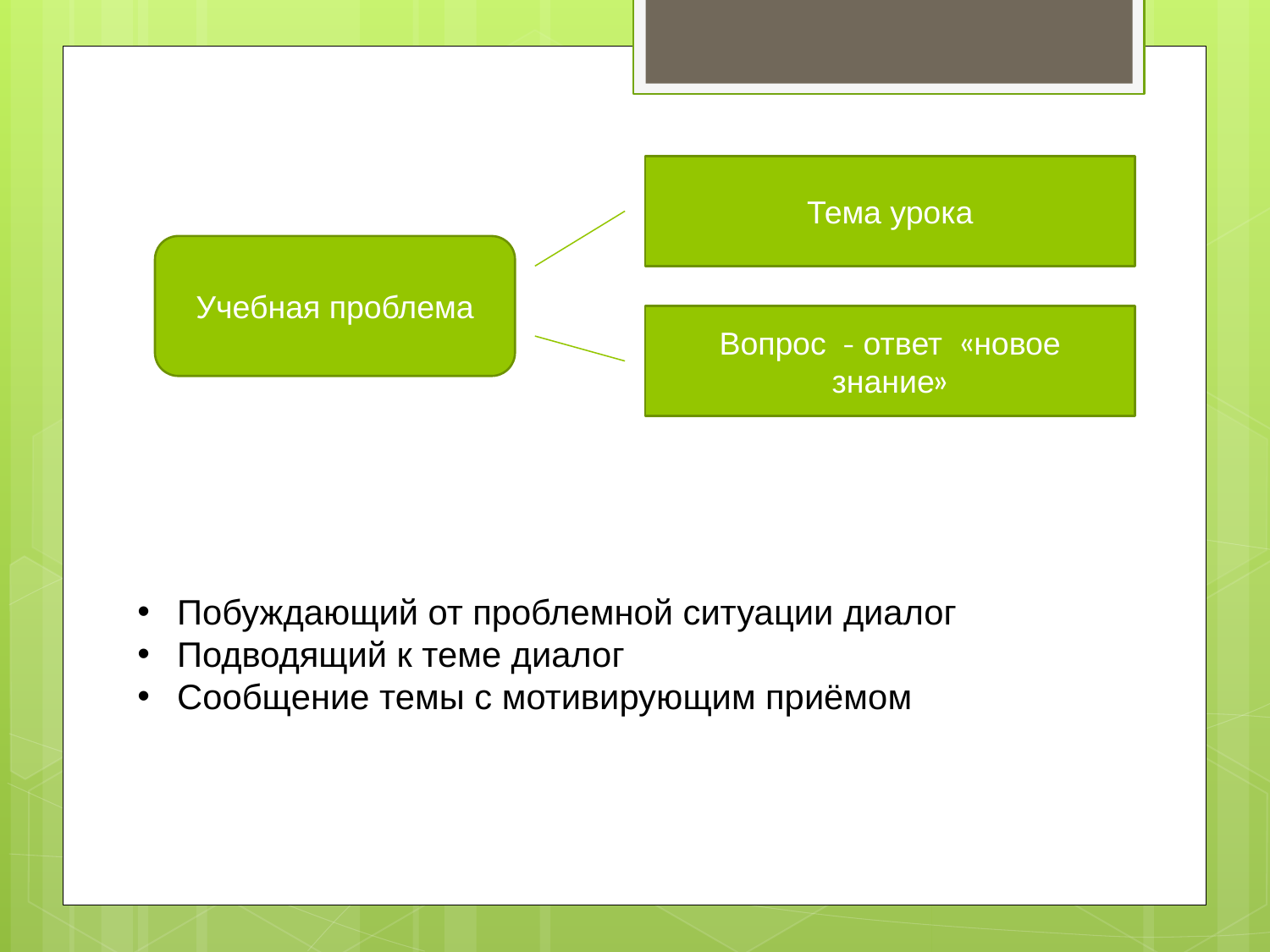

Тема урока
Учебная проблема
Вопрос  - ответ  «новое знание»
Побуждающий от проблемной ситуации диалог
Подводящий к теме диалог
Сообщение темы с мотивирующим приёмом